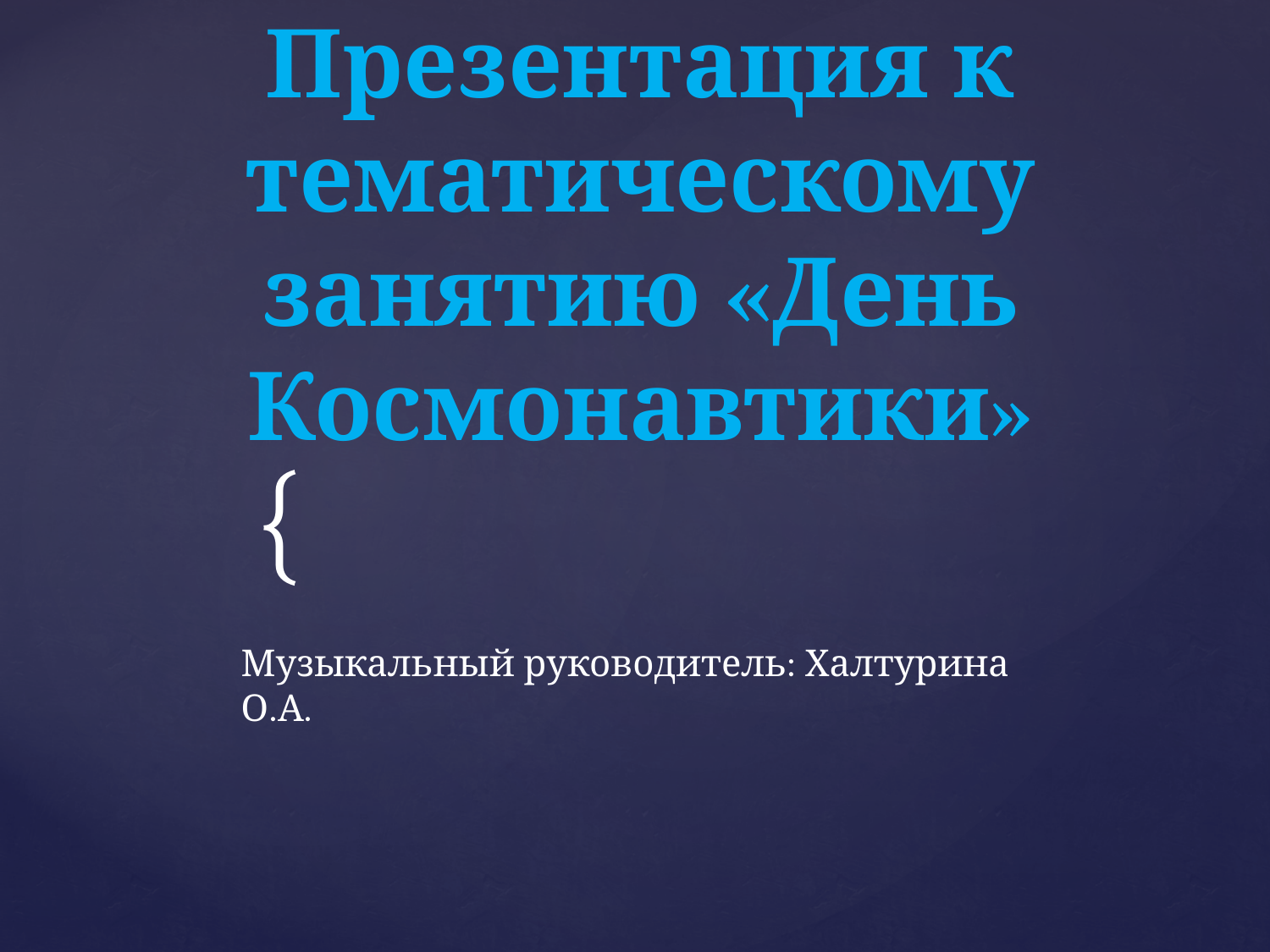

# Презентация к тематическому занятию «День Космонавтики»
Музыкальный руководитель: Халтурина О.А.